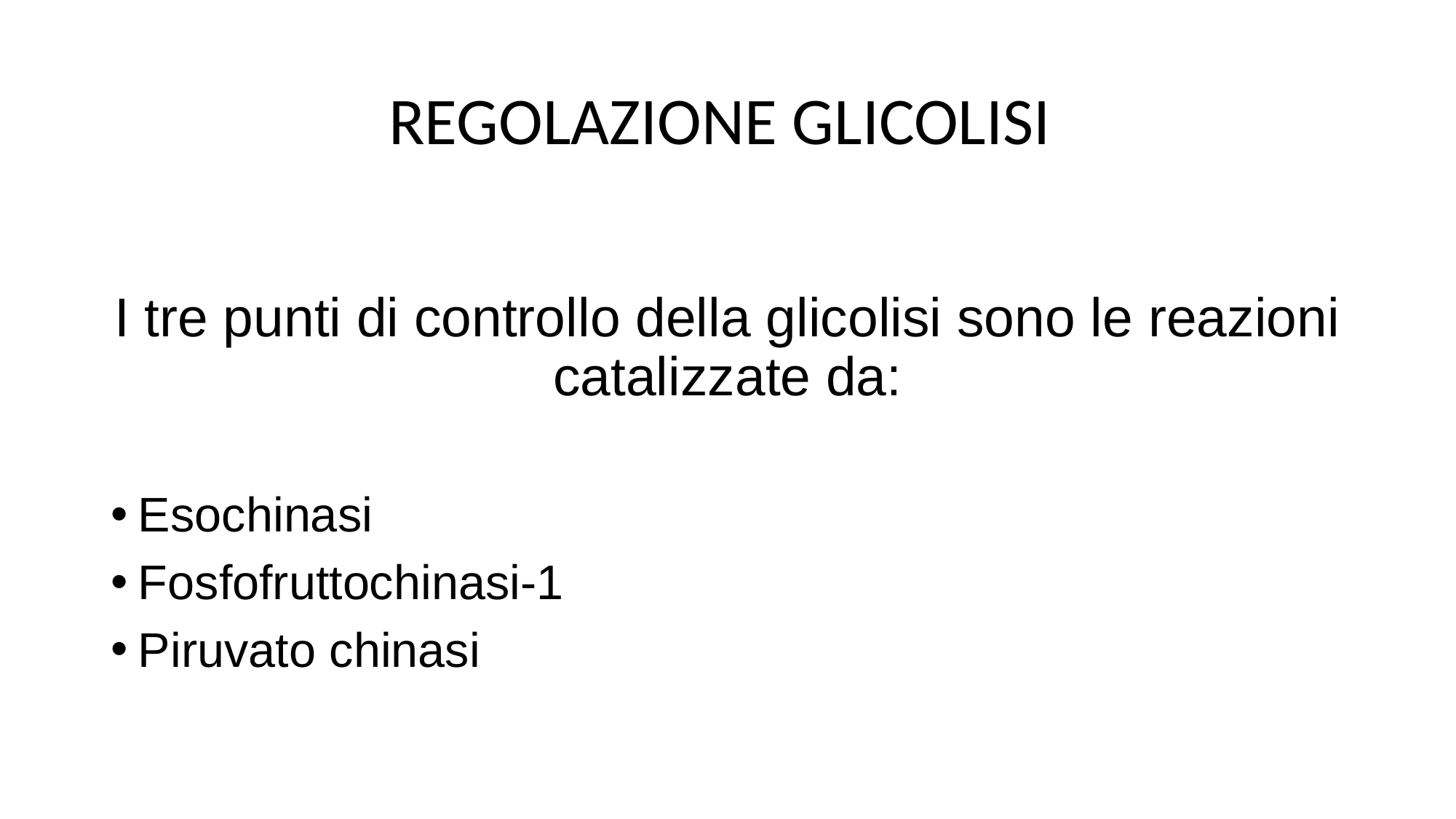

# REGOLAZIONE GLICOLISI

I tre punti di controllo della glicolisi sono le reazioni catalizzate da:

Esochinasi
Fosfofruttochinasi-1
Piruvato chinasi